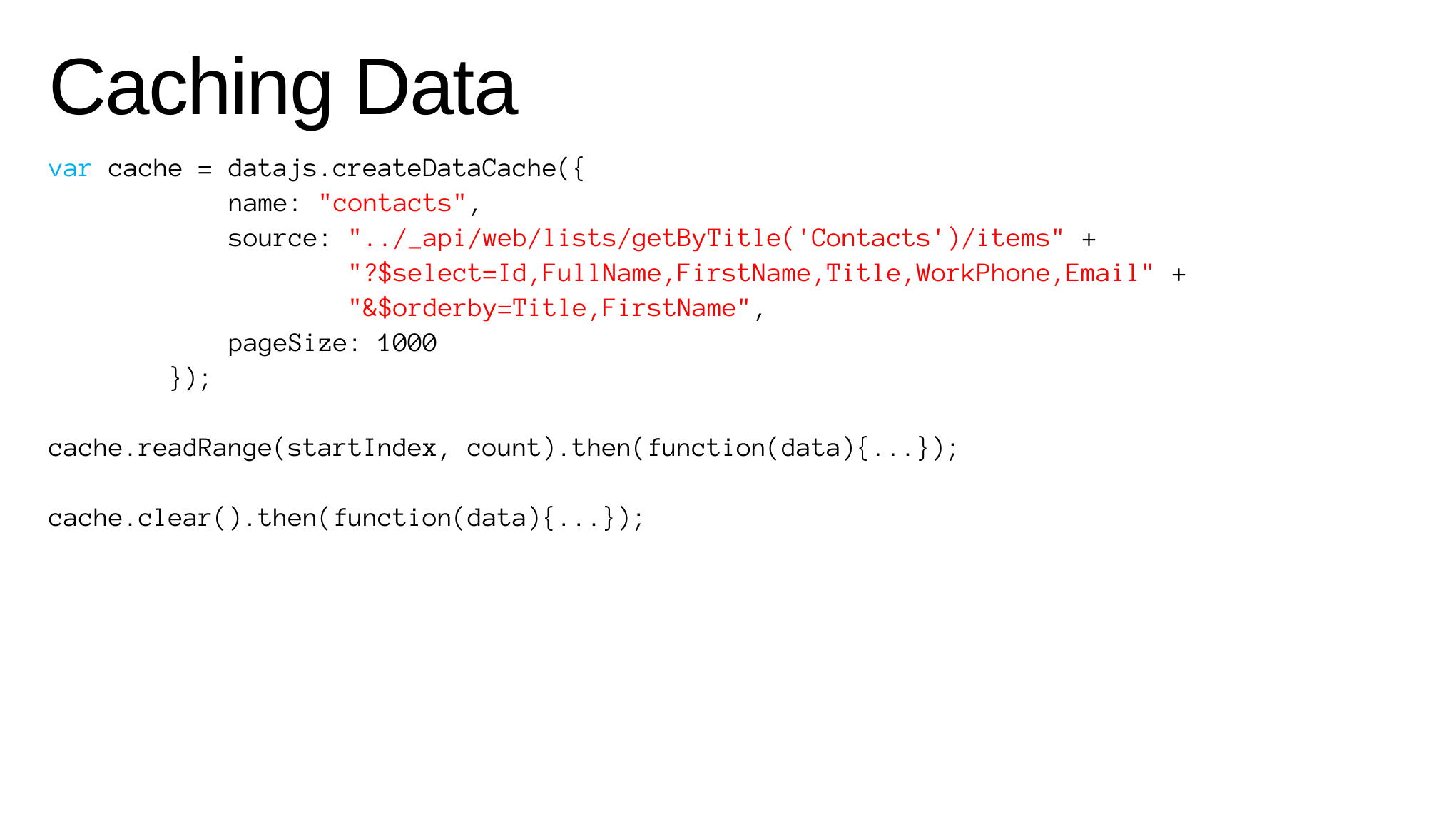

# Caching Data
var cache = datajs.createDataCache({
            name: "contacts",
            source: "../_api/web/lists/getByTitle('Contacts')/items" +
                    "?$select=Id,FullName,FirstName,Title,WorkPhone,Email" +
                    "&$orderby=Title,FirstName",
            pageSize: 1000
        });

cache.readRange(startIndex, count).then(function(data){...});

cache.clear().then(function(data){...});